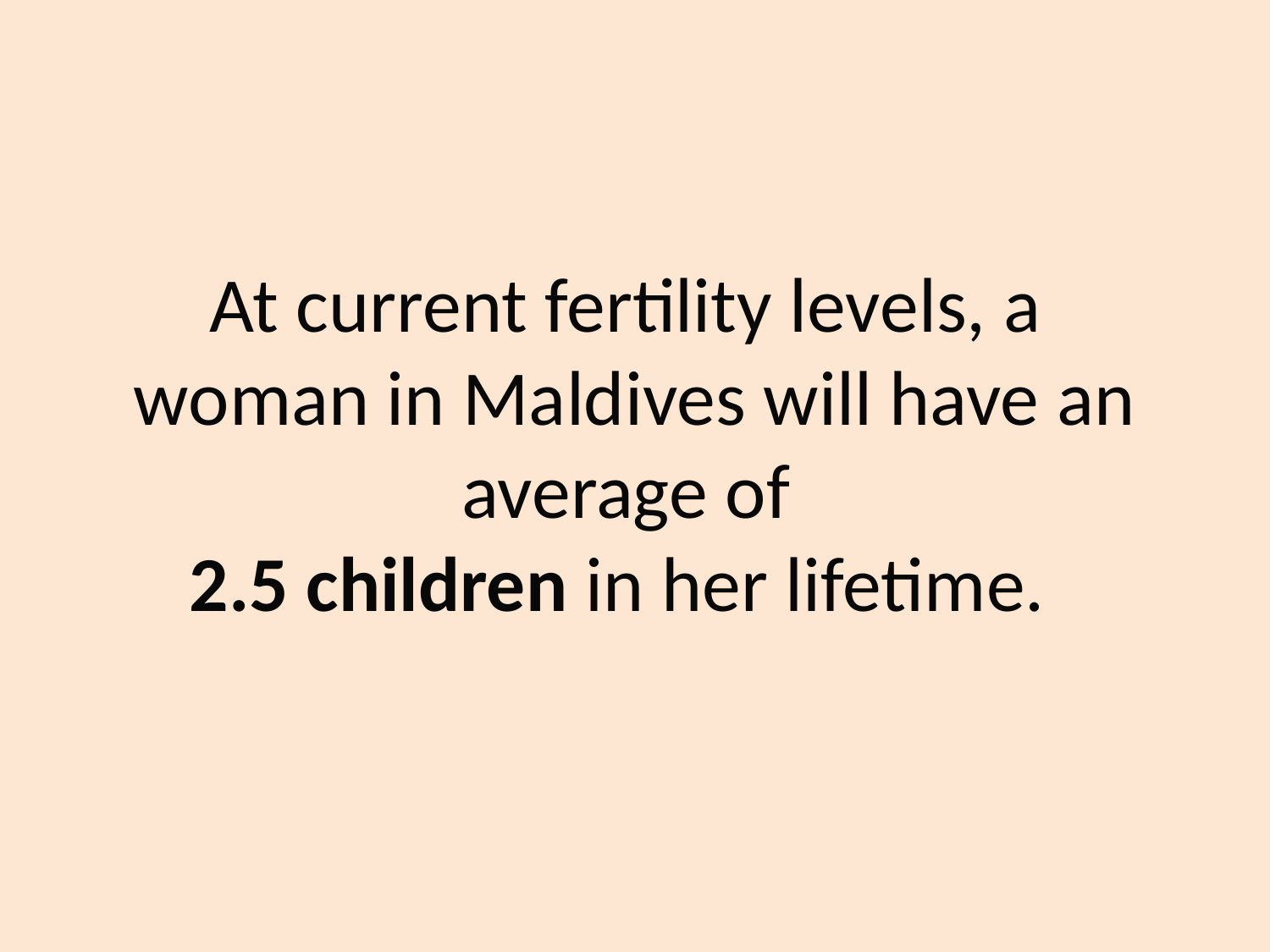

# At current fertility levels, a  woman in Maldives will have an average of 2.5 children in her lifetime.